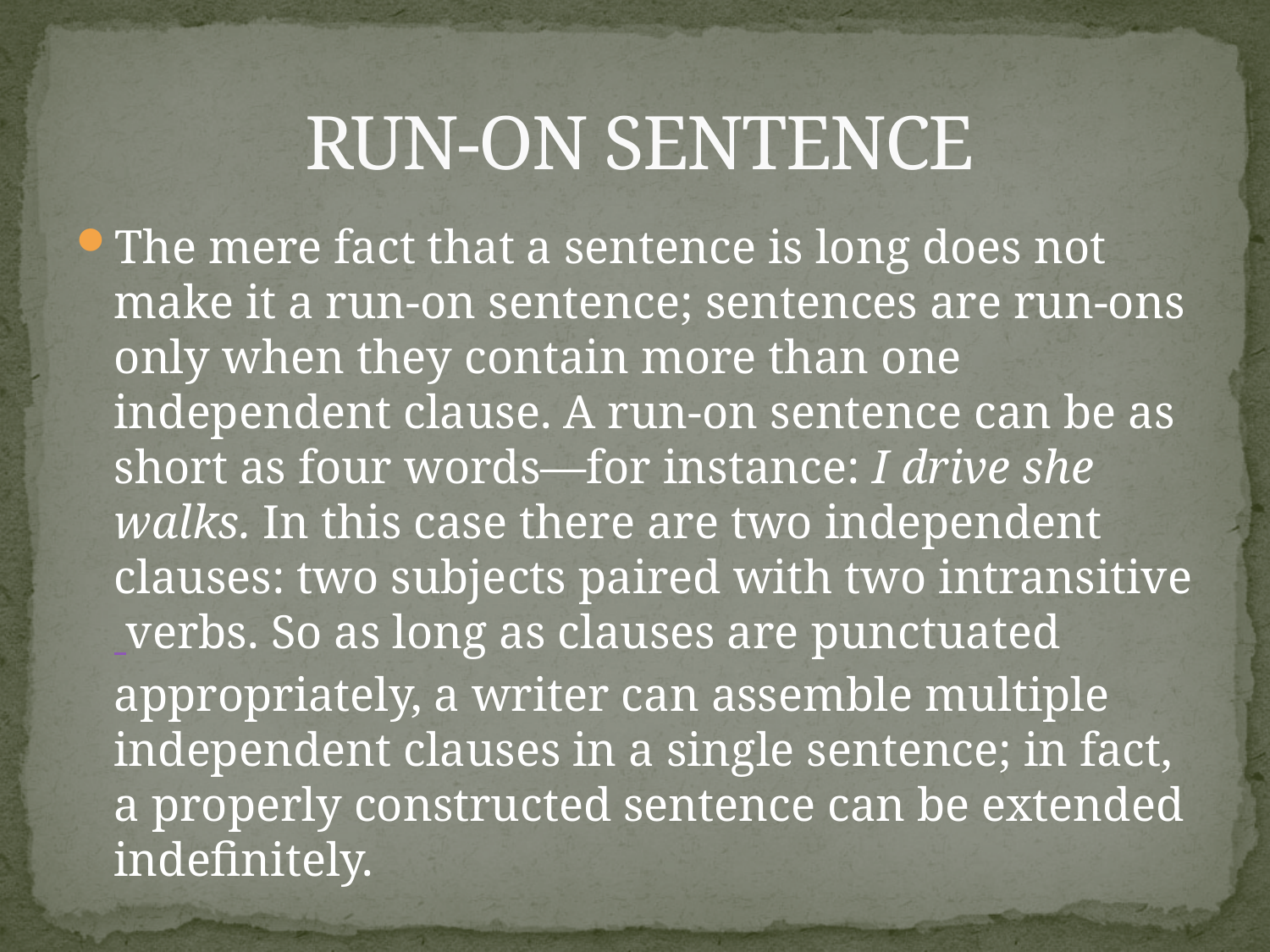

# RUN-ON SENTENCE
The mere fact that a sentence is long does not make it a run-on sentence; sentences are run-ons only when they contain more than one independent clause. A run-on sentence can be as short as four words—for instance: I drive she walks. In this case there are two independent clauses: two subjects paired with two intransitive verbs. So as long as clauses are punctuated appropriately, a writer can assemble multiple independent clauses in a single sentence; in fact, a properly constructed sentence can be extended indefinitely.